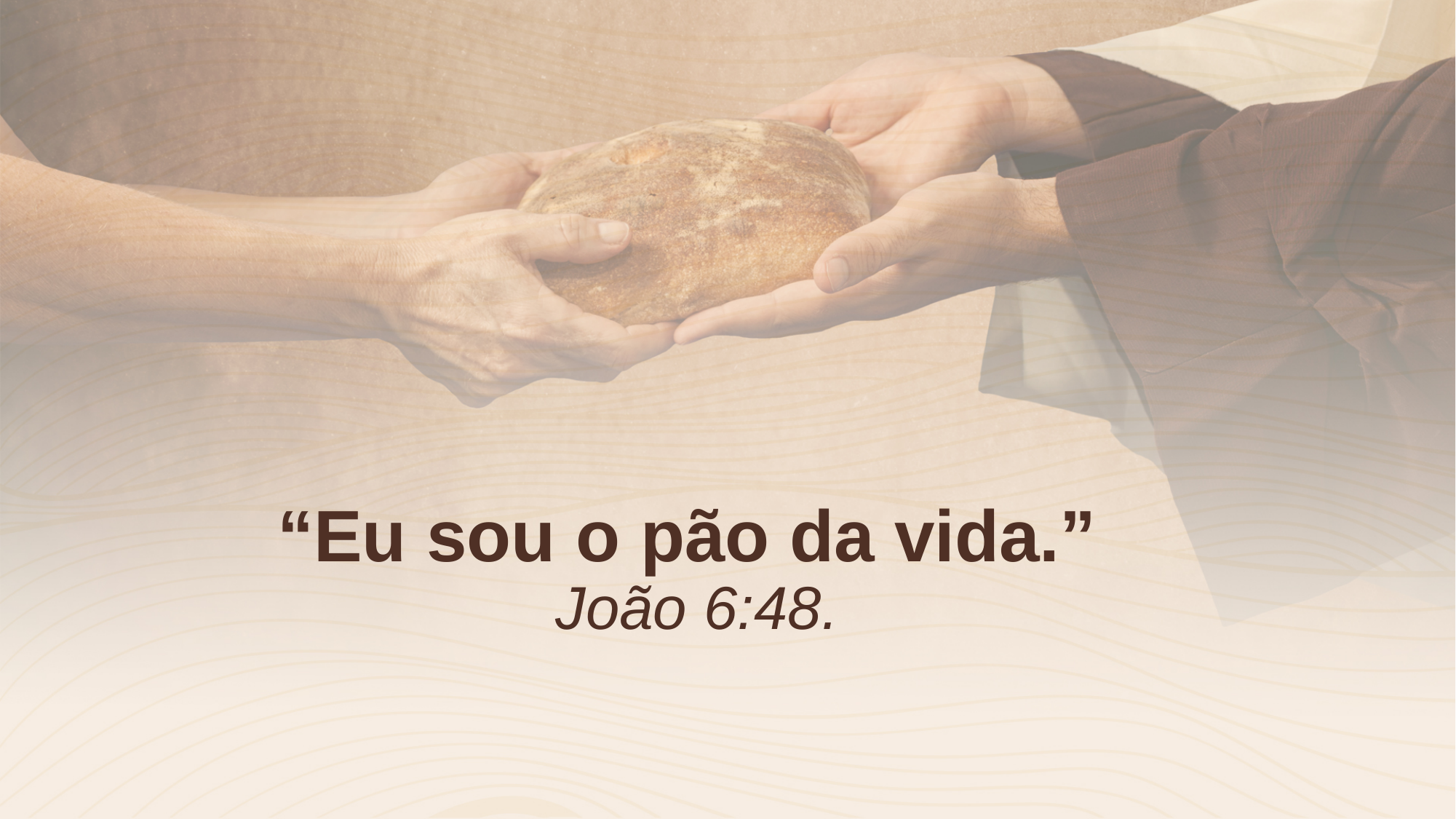

“Eu sou o pão da vida.”
João 6:48.